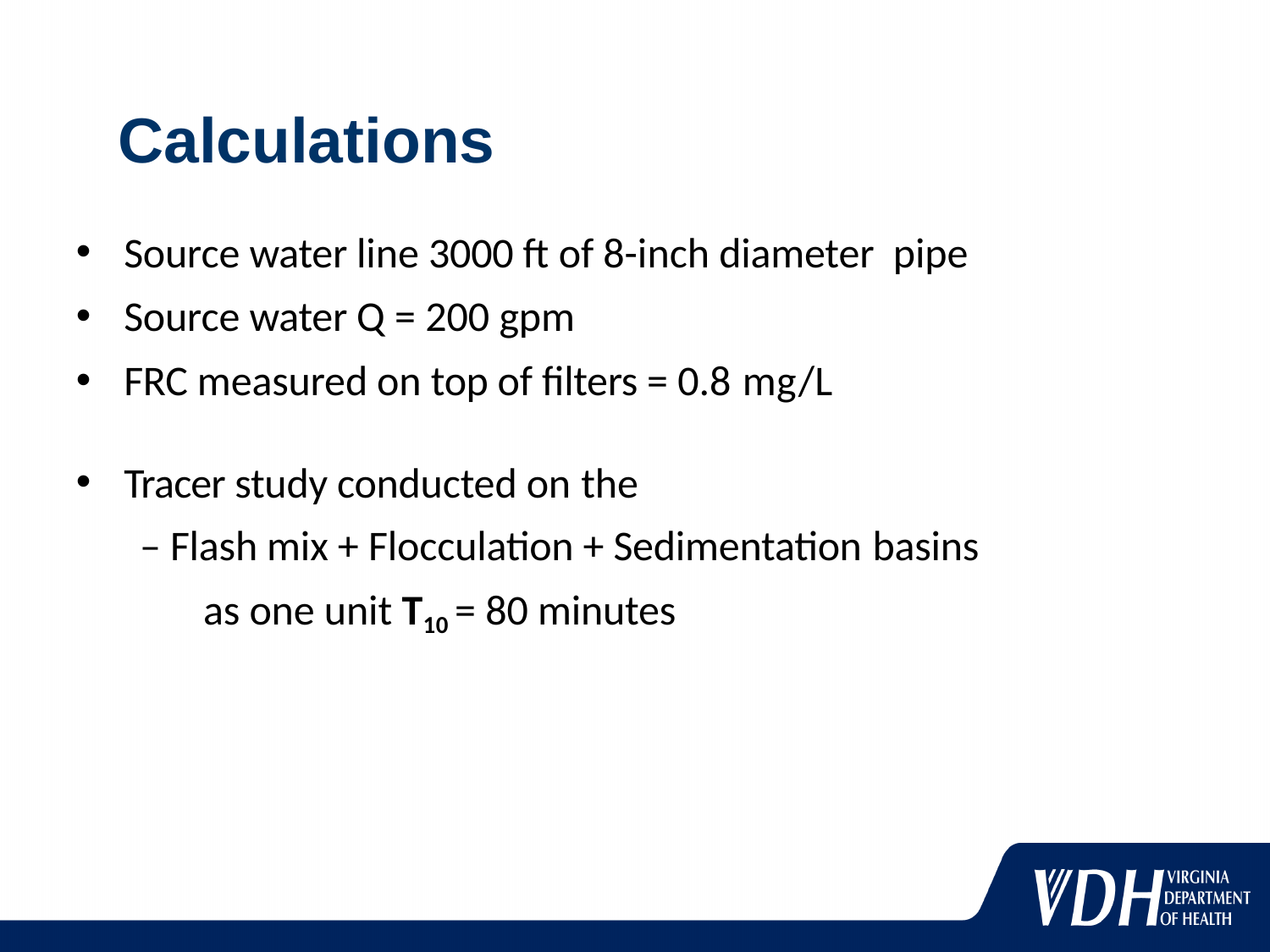

# Calculations
Source water line 3000 ft of 8-inch diameter  pipe
Source water Q = 200 gpm
FRC measured on top of filters = 0.8 mg/L

Tracer study conducted on the
– Flash mix + Flocculation + Sedimentation basins
as one unit T10 = 80 minutes